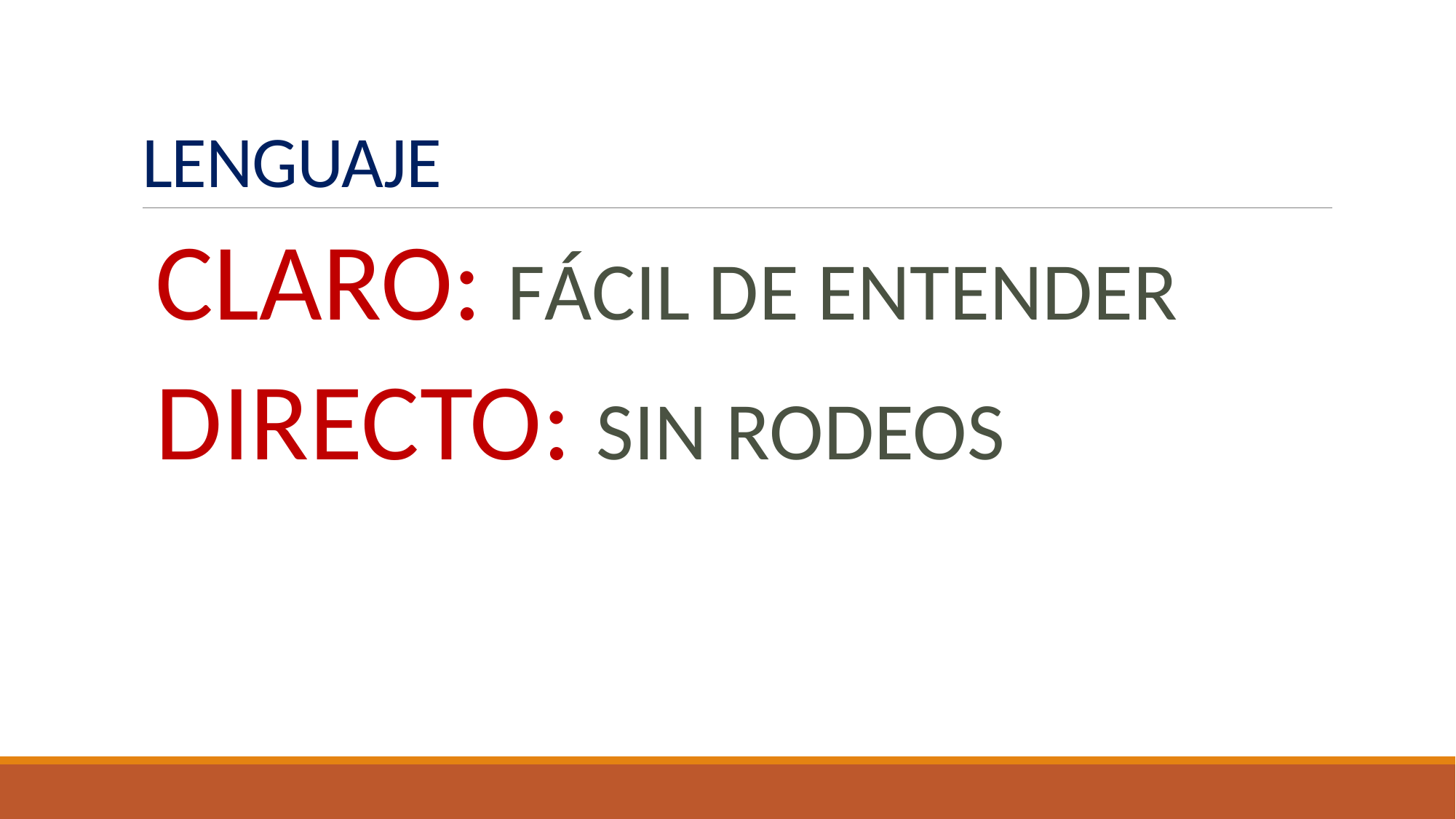

# LENGUAJE
CLARO: FÁCIL DE ENTENDER
DIRECTO: SIN RODEOS